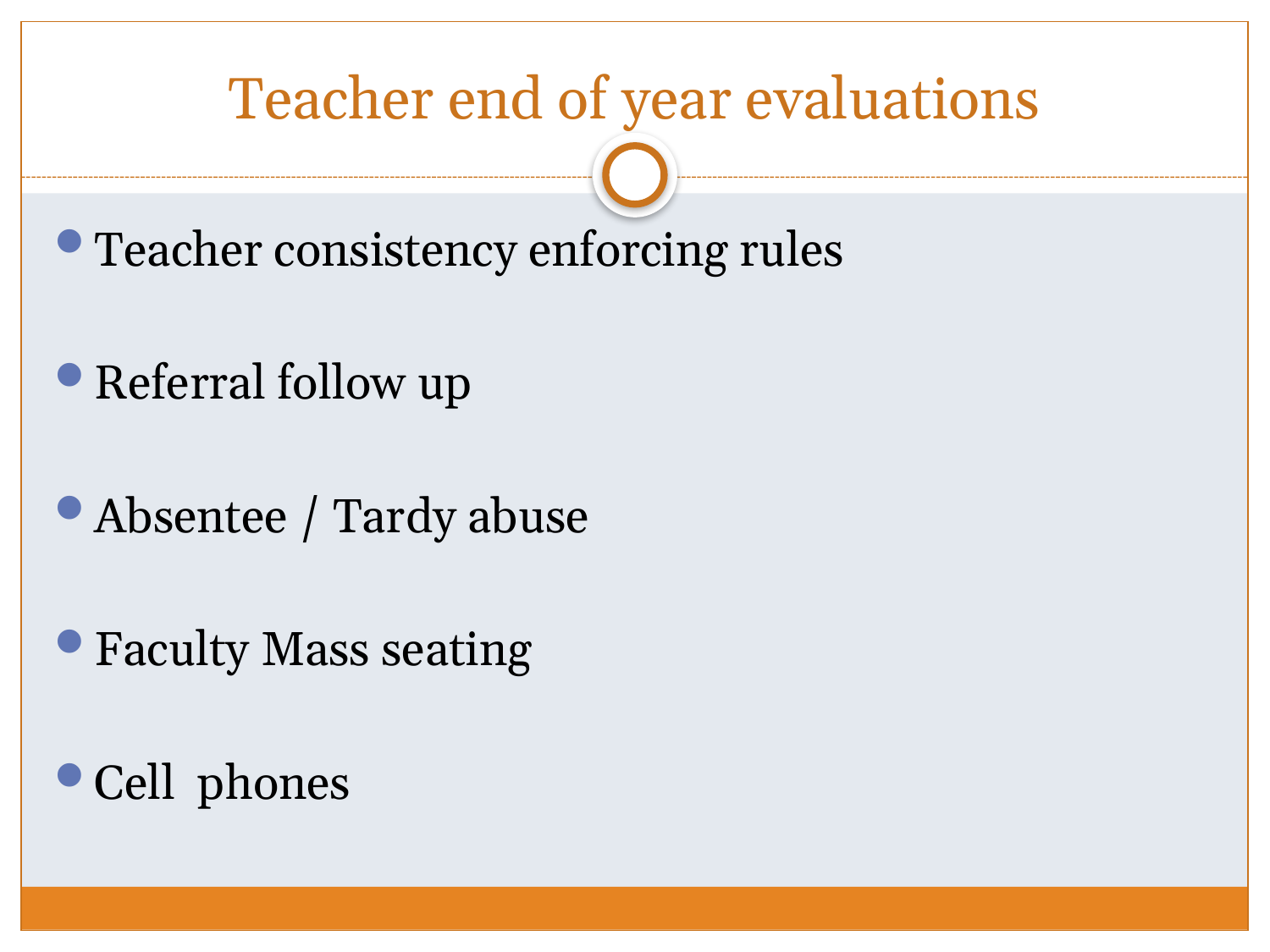

# Teacher end of year evaluations
Teacher consistency enforcing rules

Referral follow up

Absentee / Tardy abuse

Faculty Mass seating

Cell  phones